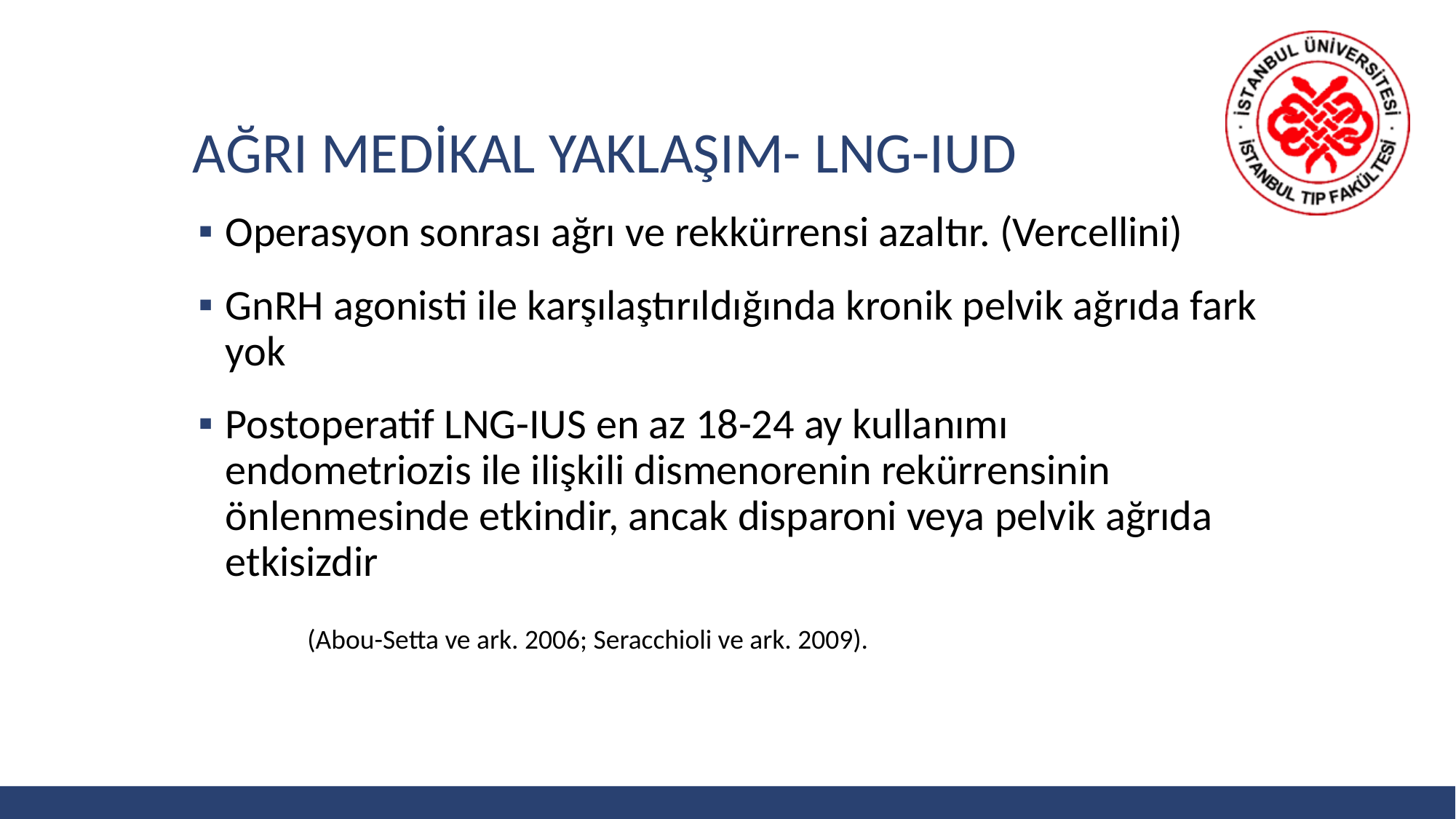

# AğrI Medİkal yaklaşIm- LNG-IUD
Operasyon sonrası ağrı ve rekkürrensi azaltır. (Vercellini)
GnRH agonisti ile karşılaştırıldığında kronik pelvik ağrıda fark yok
Postoperatif LNG-IUS en az 18-24 ay kullanımı endometriozis ile ilişkili dismenorenin rekürrensinin önlenmesinde etkindir, ancak disparoni veya pelvik ağrıda etkisizdir
	(Abou-Setta ve ark. 2006; Seracchioli ve ark. 2009).